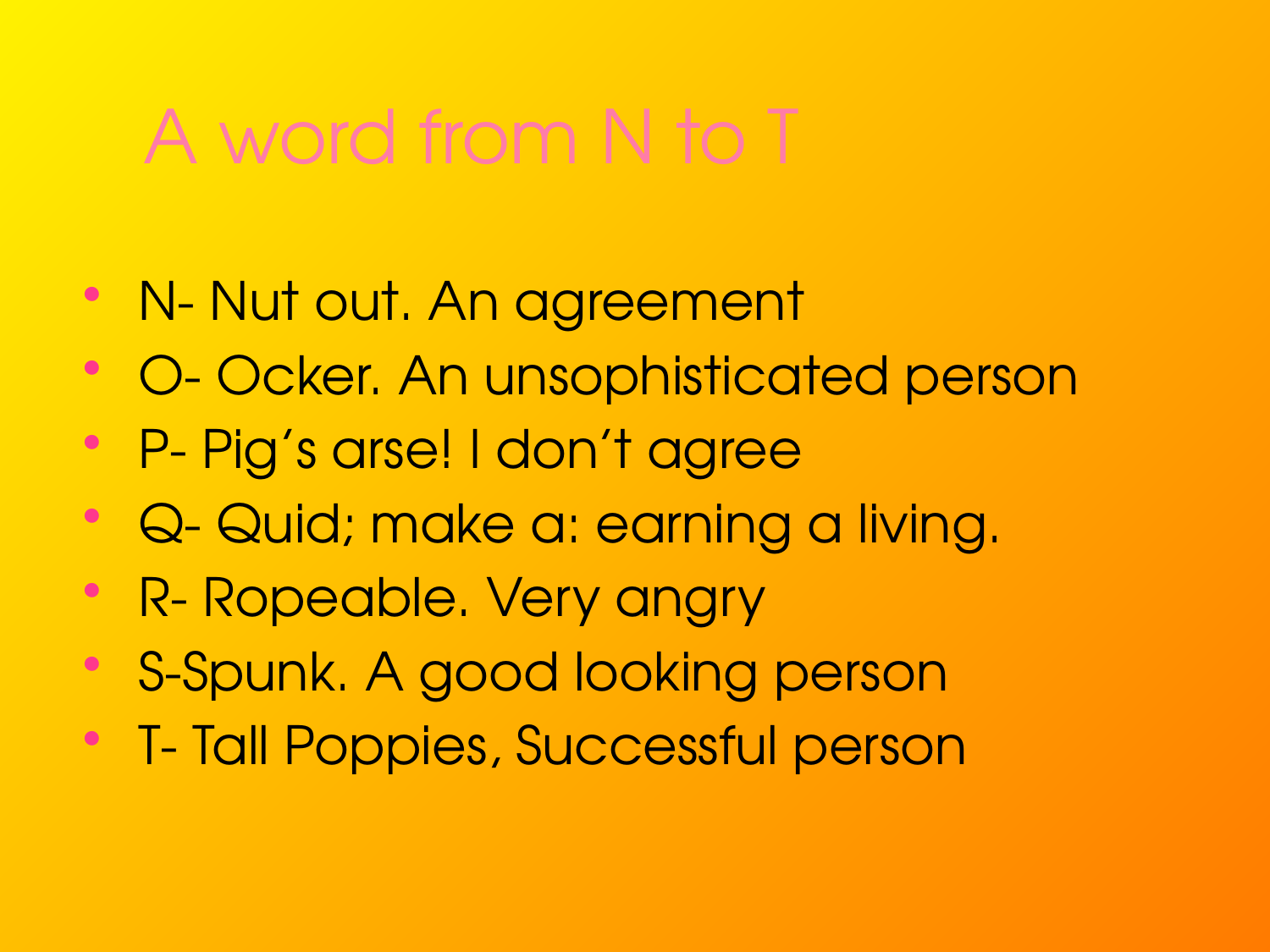

# A word from N to T
N- Nut out. An agreement
O- Ocker. An unsophisticated person
P- Pig’s arse! I don’t agree
Q- Quid; make a: earning a living.
R- Ropeable. Very angry
S-Spunk. A good looking person
T- Tall Poppies, Successful person